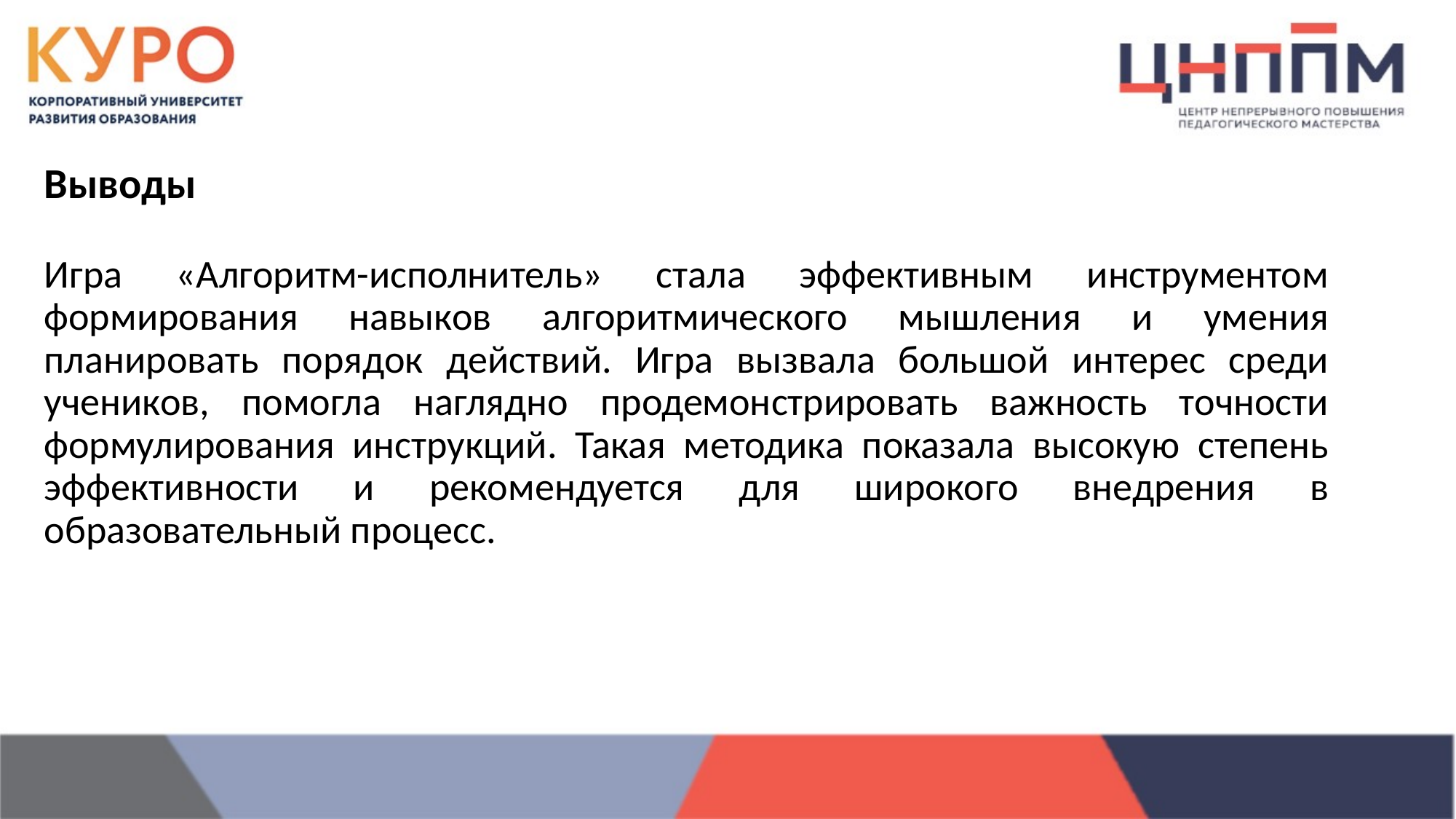

Выводы

Игра «Алгоритм-исполнитель» стала эффективным инструментом формирования навыков алгоритмического мышления и умения планировать порядок действий. Игра вызвала большой интерес среди учеников, помогла наглядно продемонстрировать важность точности формулирования инструкций. Такая методика показала высокую степень эффективности и рекомендуется для широкого внедрения в образовательный процесс.